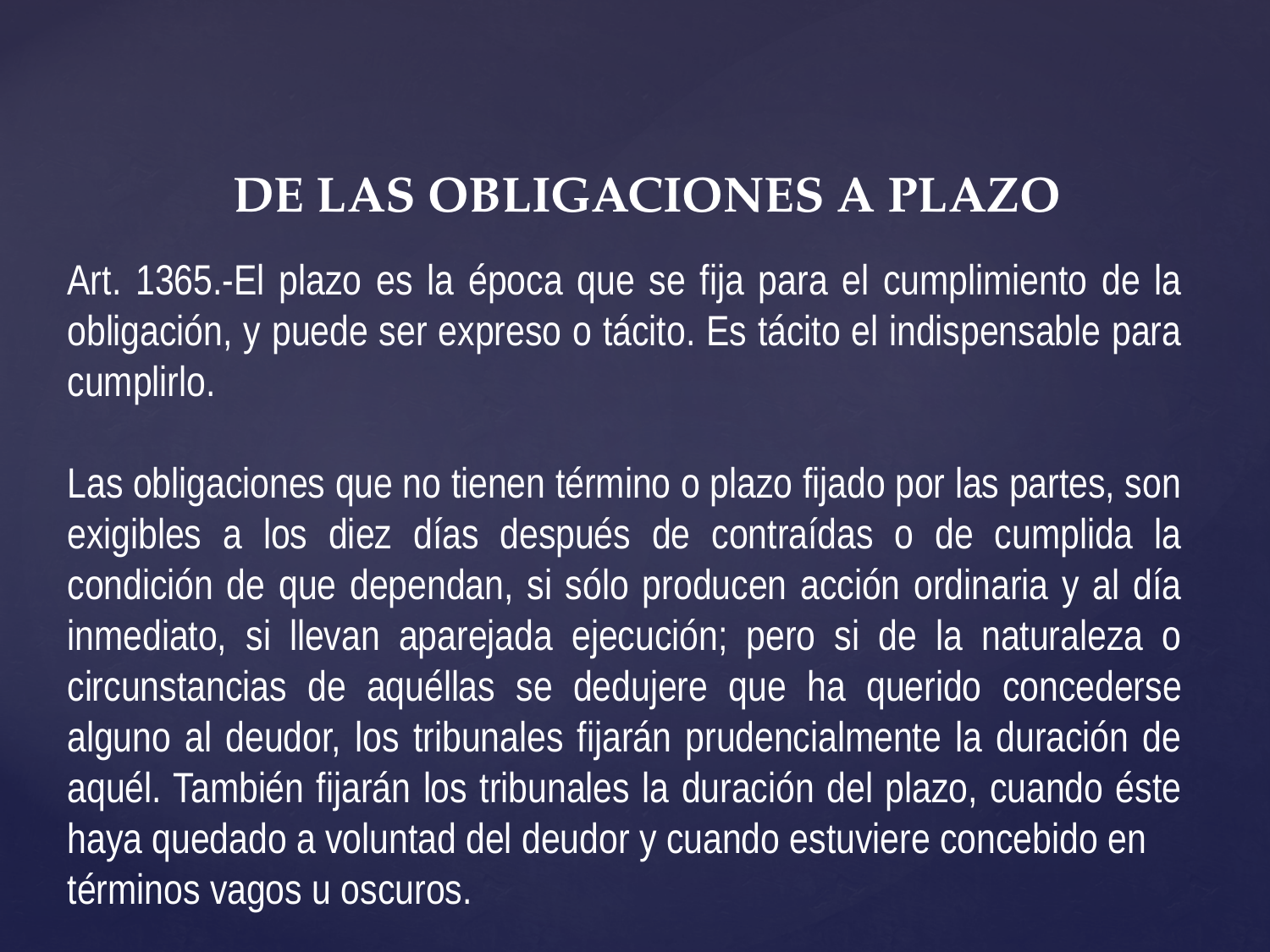

DE LAS OBLIGACIONES A PLAZO
Art. 1365.-El plazo es la época que se fija para el cumplimiento de la obligación, y puede ser expreso o tácito. Es tácito el indispensable para cumplirlo.

Las obligaciones que no tienen término o plazo fijado por las partes, son exigibles a los diez días después de contraídas o de cumplida la condición de que dependan, si sólo producen acción ordinaria y al día inmediato, si llevan aparejada ejecución; pero si de la naturaleza o circunstancias de aquéllas se dedujere que ha querido concederse alguno al deudor, los tribunales fijarán prudencialmente la duración de aquél. También fijarán los tribunales la duración del plazo, cuando éste haya quedado a voluntad del deudor y cuando estuviere concebido en
términos vagos u oscuros.